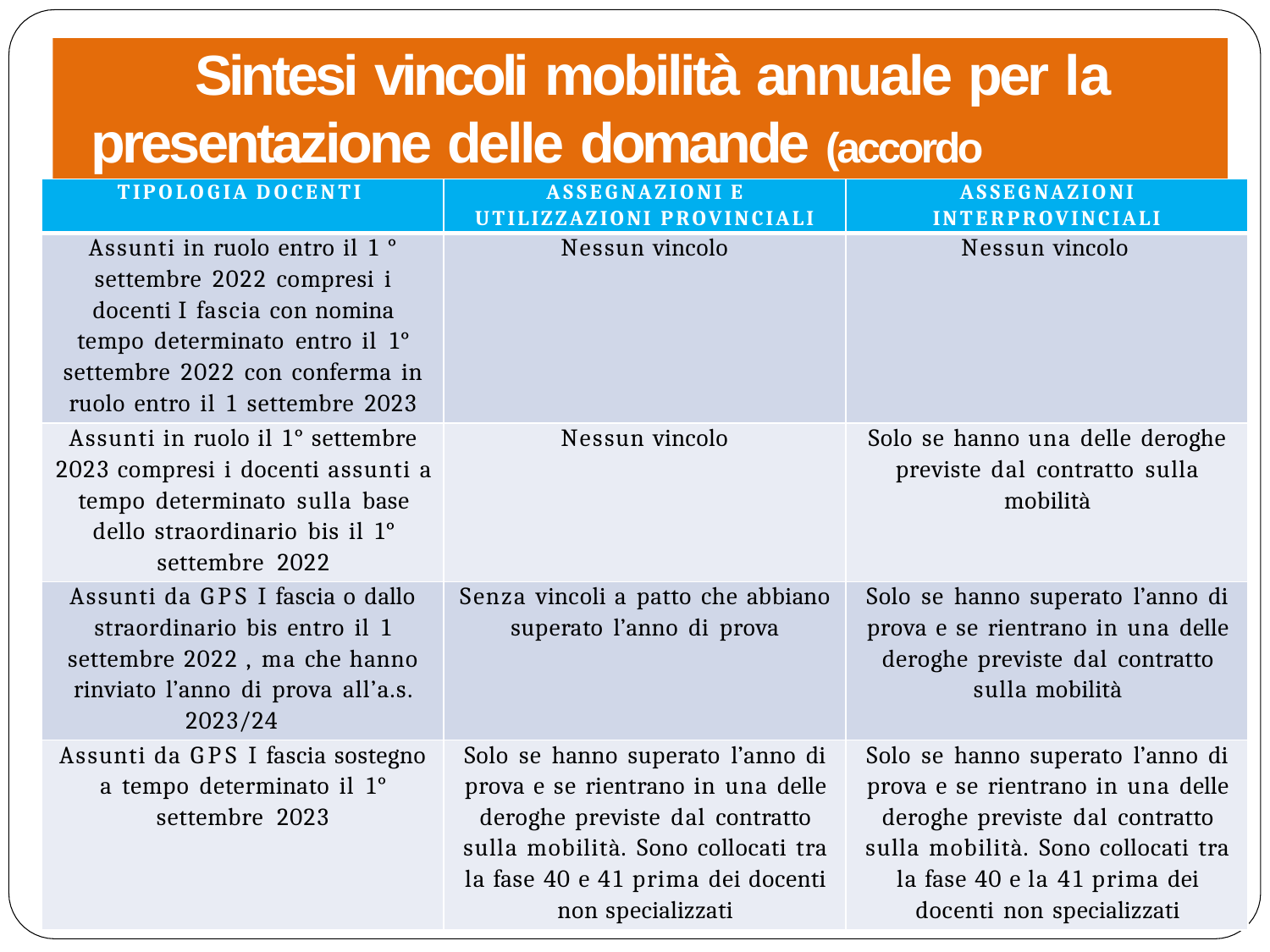

# Sintesi vincoli mobilità annuale per la presentazione delle domande (accordo 27/06/2024)
| TIPOLOGIA DOCENTI | ASSEGNAZIONI E UTILIZZAZIONI PROVINCIALI | ASSEGNAZIONI INTERPROVINCIALI |
| --- | --- | --- |
| Assunti in ruolo entro il 1 ° settembre 2022 compresi i docenti I fascia con nomina tempo determinato entro il 1° settembre 2022 con conferma in ruolo entro il 1 settembre 2023 | Nessun vincolo | Nessun vincolo |
| Assunti in ruolo il 1° settembre 2023 compresi i docenti assunti a tempo determinato sulla base dello straordinario bis il 1° settembre 2022 | Nessun vincolo | Solo se hanno una delle deroghe previste dal contratto sulla mobilità |
| Assunti da GPS I fascia o dallo straordinario bis entro il 1 settembre 2022 , ma che hanno rinviato l’anno di prova all’a.s. 2023/24 | Senza vincoli a patto che abbiano superato l’anno di prova | Solo se hanno superato l’anno di prova e se rientrano in una delle deroghe previste dal contratto sulla mobilità |
| Assunti da GPS I fascia sostegno a tempo determinato il 1° settembre 2023 | Solo se hanno superato l’anno di prova e se rientrano in una delle deroghe previste dal contratto sulla mobilità. Sono collocati tra la fase 40 e 41 prima dei docenti non specializzati | Solo se hanno superato l’anno di prova e se rientrano in una delle deroghe previste dal contratto sulla mobilità. Sono collocati tra la fase 40 e la 41 prima dei docenti non specializzati |